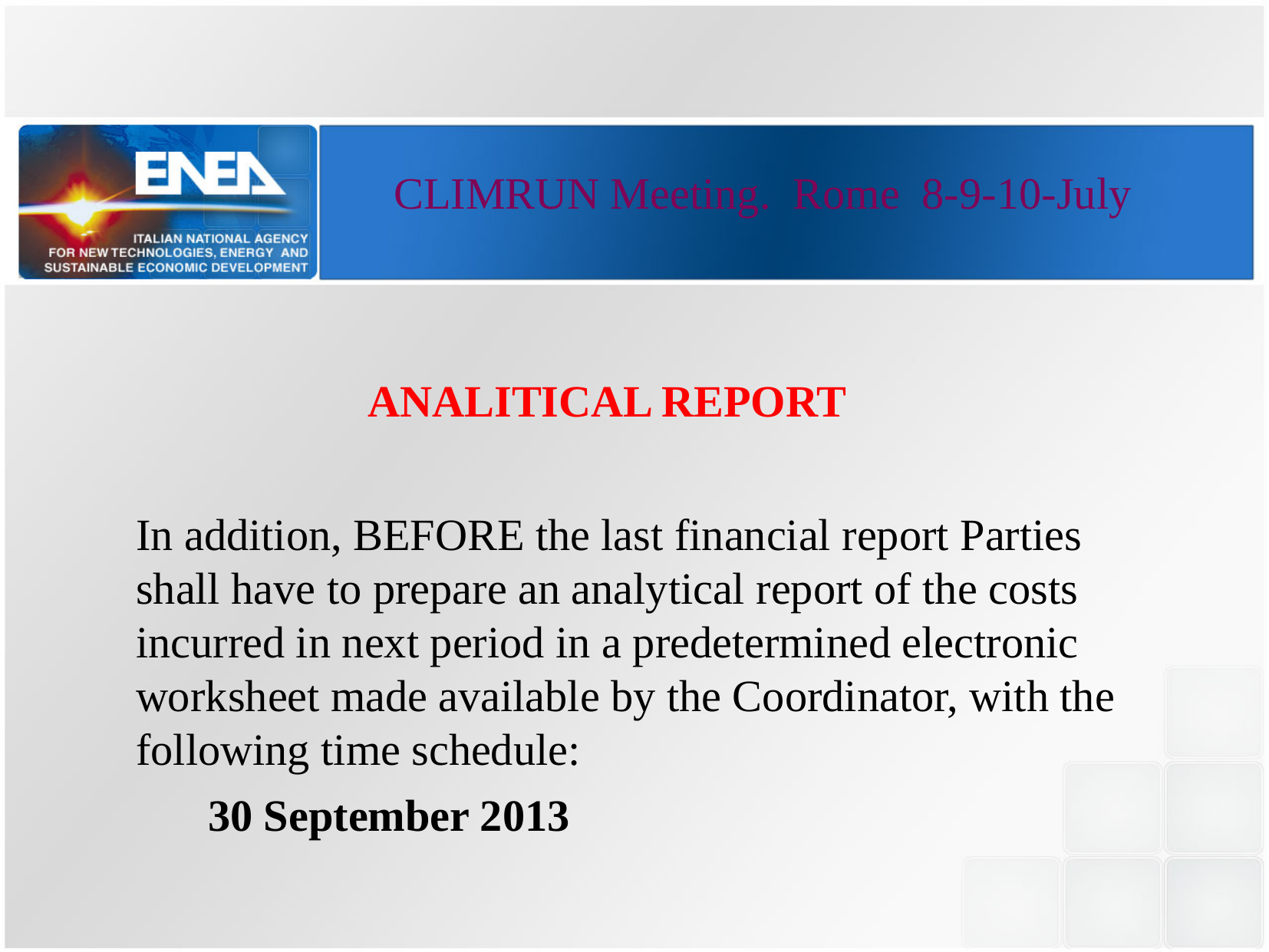

CLIMRUN Meeting.  Rome  8-9-10-July
ANALITICAL REPORT

	In addition, BEFORE the last financial report Parties shall have to prepare an analytical report of the costs incurred in next period in a predetermined electronic worksheet made available by the Coordinator, with the following time schedule:
	30 September 2013